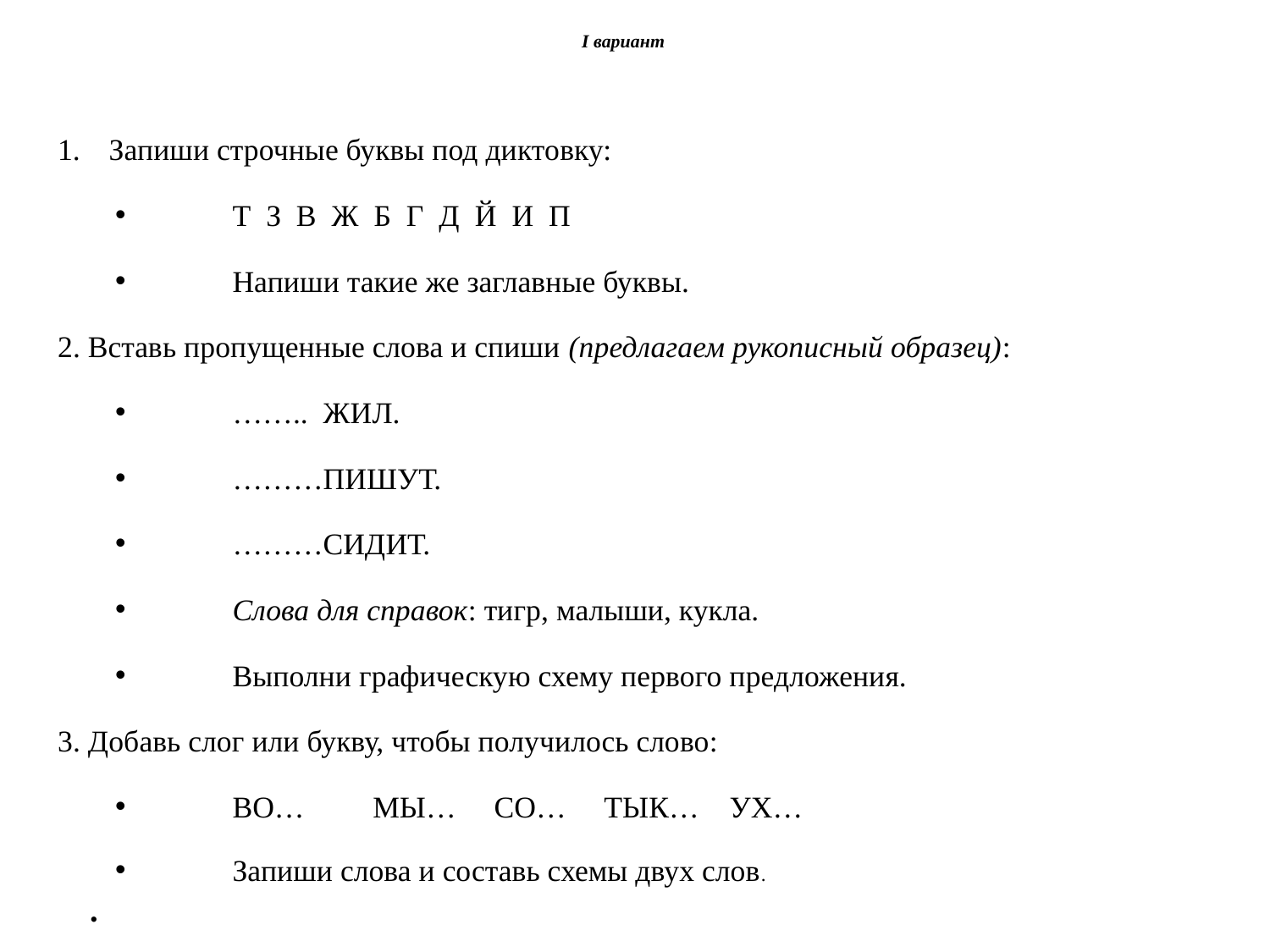

# I вариант
Запиши строчные буквы под диктовку:
Т  З  В  Ж  Б  Г  Д  Й  И  П
Напиши такие же заглавные буквы.
2. Вставь пропущенные слова и спиши (предлагаем рукописный образец):
……..  ЖИЛ.
………ПИШУТ.
………СИДИТ.
Слова для справок: тигр, малыши, кукла.
Выполни графическую схему первого предложения.
3. Добавь слог или букву, чтобы получилось слово:
ВО…         МЫ…     СО…     ТЫК…    УХ…
Запиши слова и составь схемы двух слов.